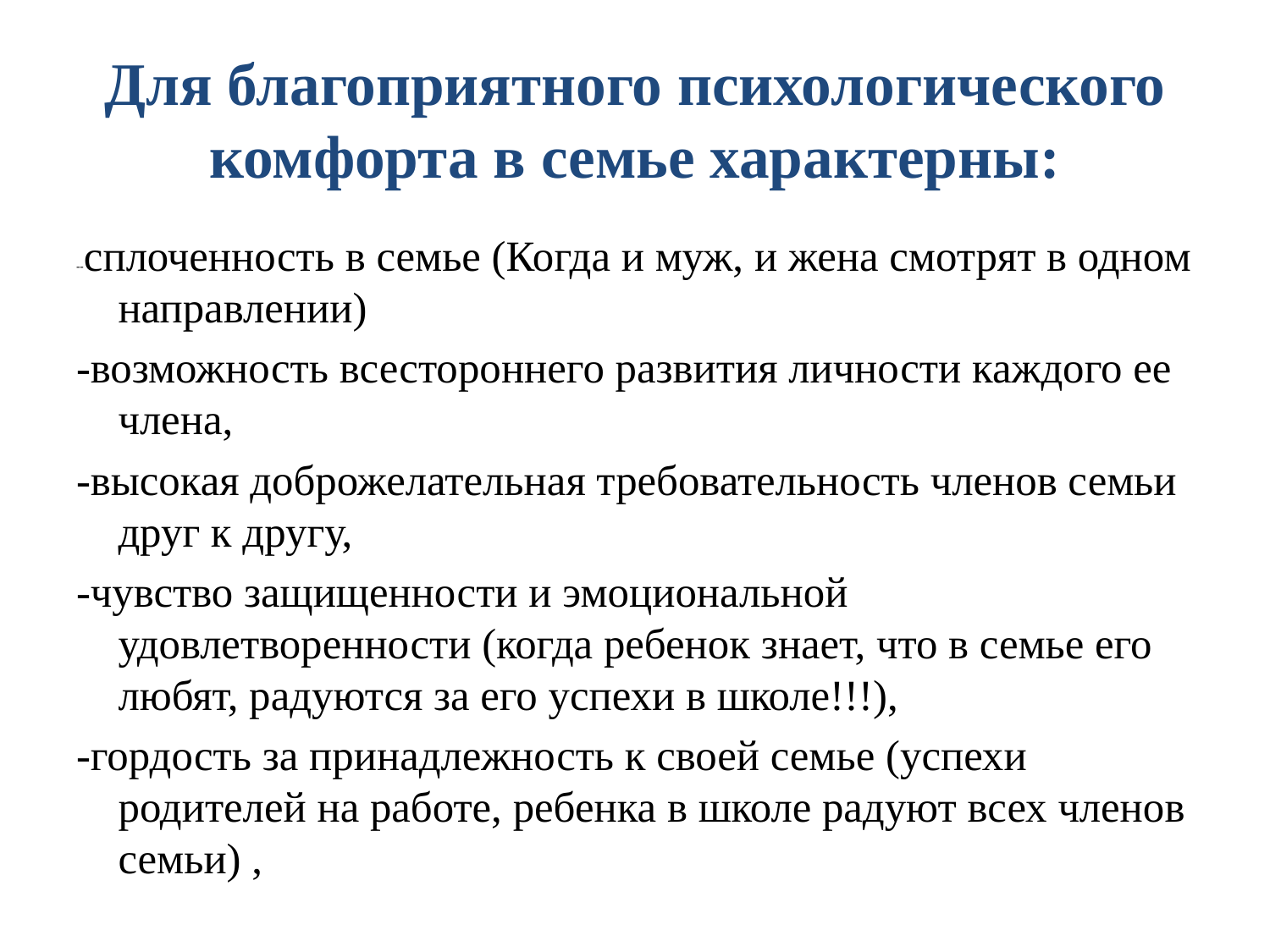

# Для благоприятного психологического комфорта в семье характерны:
--сплоченность в семье (Когда и муж, и жена смотрят в одном направлении)
-возможность всестороннего развития личности каждого ее члена,
-высокая доброжелательная требовательность членов семьи друг к другу,
-чувство защищенности и эмоциональной удовлетворенности (когда ребенок знает, что в семье его любят, радуются за его успехи в школе!!!),
-гордость за принадлежность к своей семье (успехи родителей на работе, ребенка в школе радуют всех членов семьи) ,